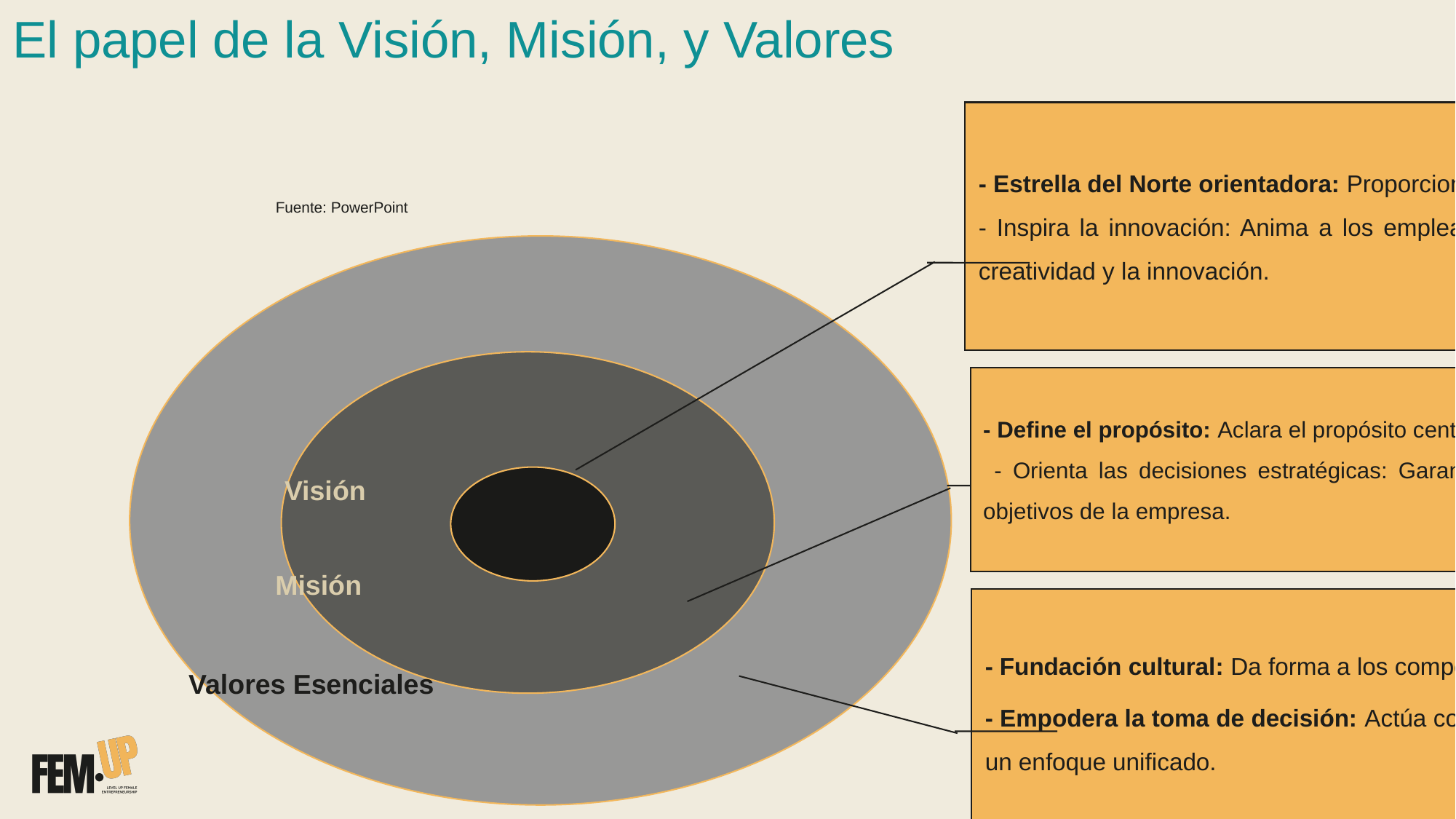

# El papel de la Visión, Misión, y Valores
- Estrella del Norte orientadora: Proporciona una dirección clara y aspiraciones a largo plazo.
- Inspira la innovación: Anima a los empleados a alinearse con los objetivos futuros de la empresa, fomentando la creatividad y la innovación.
- Define el propósito: Aclara el propósito central de la empresa y su propuesta de valor única.
 - Orienta las decisiones estratégicas: Garantiza que todas las actividades estén en consonancia con el propósito y los objetivos de la empresa.
- Fundación cultural: Da forma a los comportamientos, normas, y cultura de empresa.
- Empodera la toma de decisión: Actúa como una brújula para los empleados, orientando sus acciones y fomentando un enfoque unificado.
Visión
Misión
Valores Esenciales
Fuente: PowerPoint